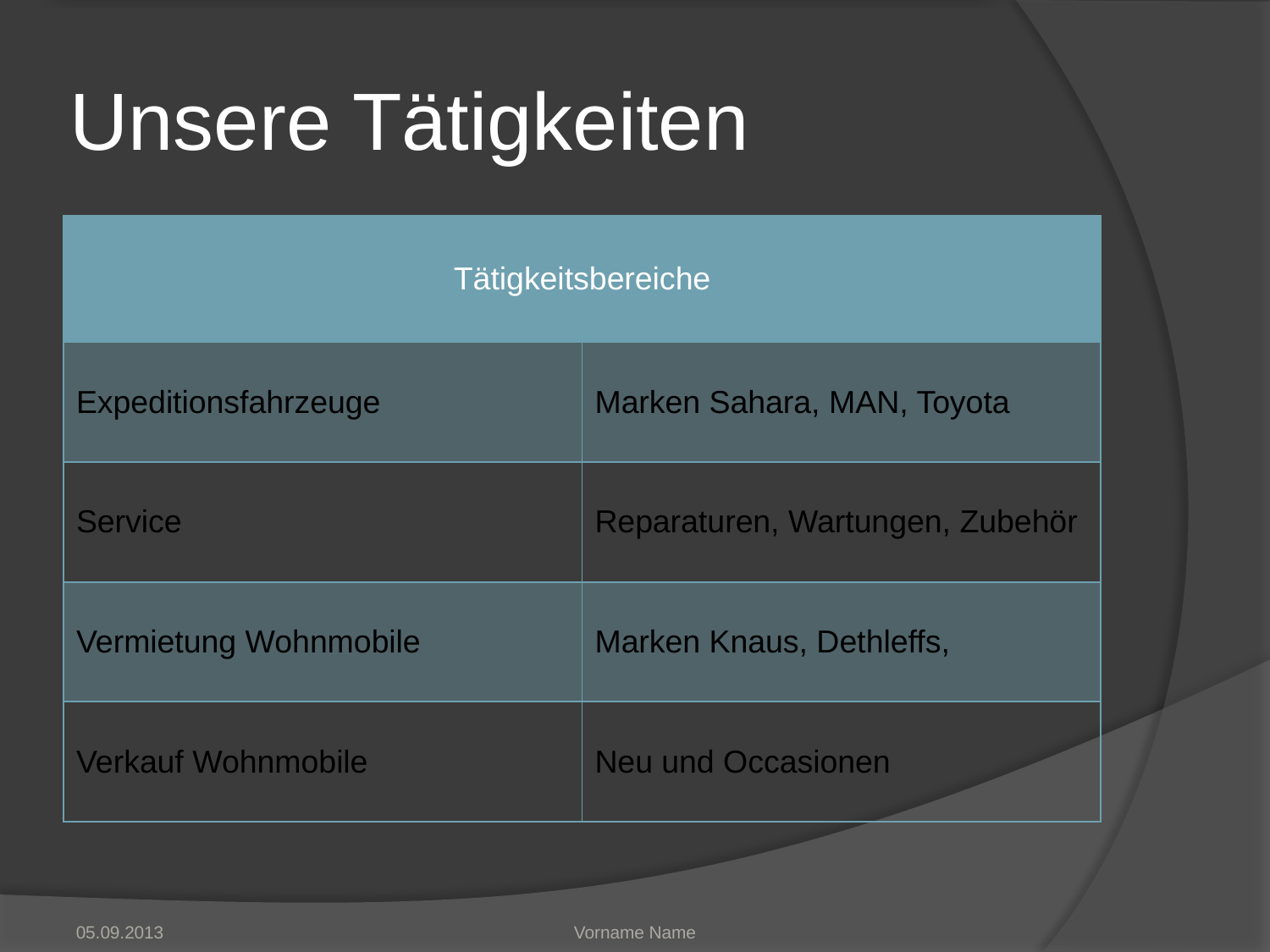

# Unsere Tätigkeiten
| Tätigkeitsbereiche |  |
| --- | --- |
| Expeditionsfahrzeuge | Marken Sahara, MAN, Toyota |
| Service | Reparaturen, Wartungen, Zubehör |
| Vermietung Wohnmobile | Marken Knaus, Dethleffs, |
| Verkauf Wohnmobile | Neu und Occasionen |
05.09.2013
Vorname Name